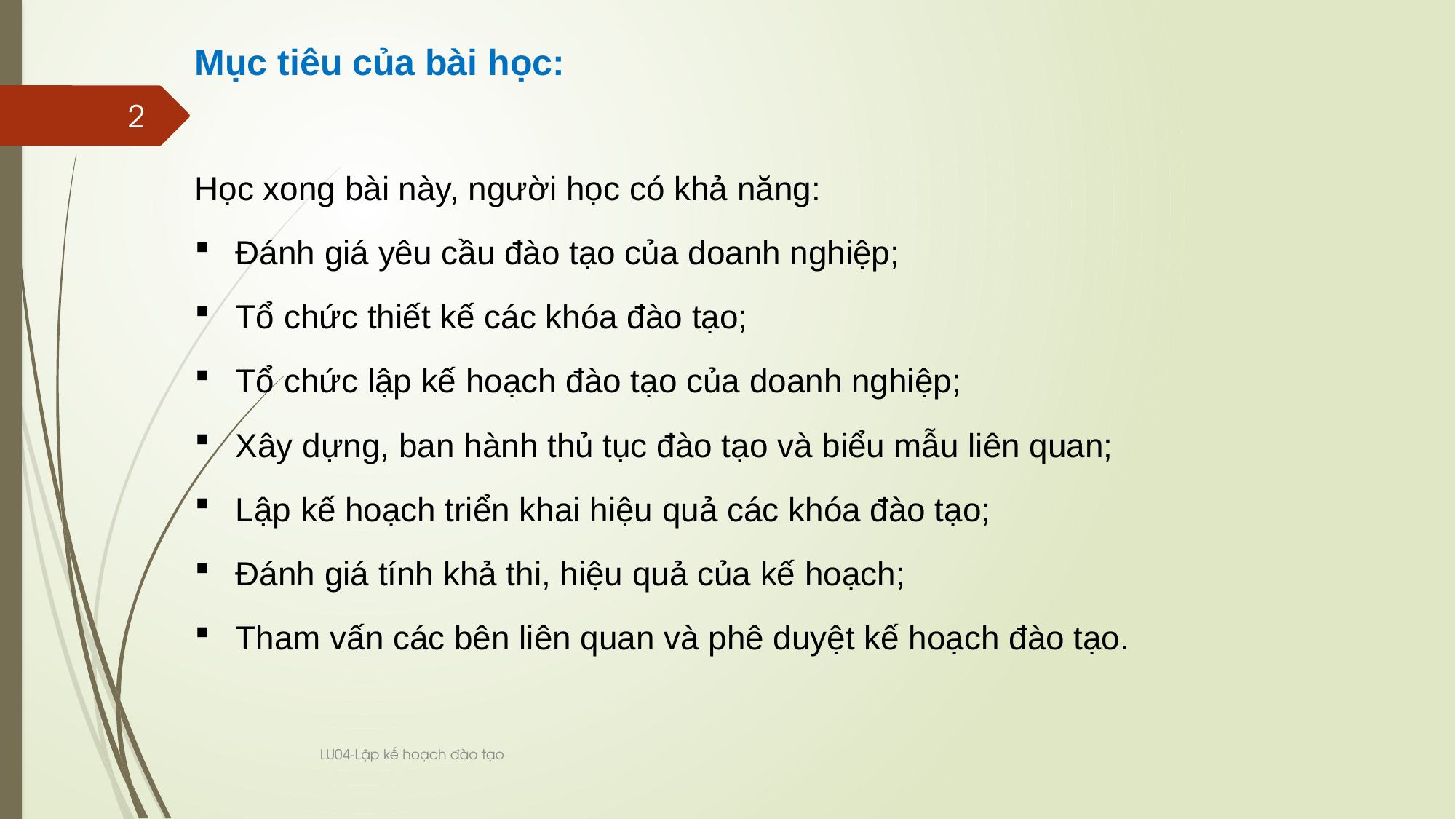

Mục tiêu của bài học:

Học xong bài này, người học có khả năng:
Đánh giá yêu cầu đào tạo của doanh nghiệp;
Tổ chức thiết kế các khóa đào tạo;
Tổ chức lập kế hoạch đào tạo của doanh nghiệp;
Xây dựng, ban hành thủ tục đào tạo và biểu mẫu liên quan;
Lập kế hoạch triển khai hiệu quả các khóa đào tạo;
Đánh giá tính khả thi, hiệu quả của kế hoạch;
Tham vấn các bên liên quan và phê duyệt kế hoạch đào tạo.

2
LU04-Lập kế hoạch đào tạo